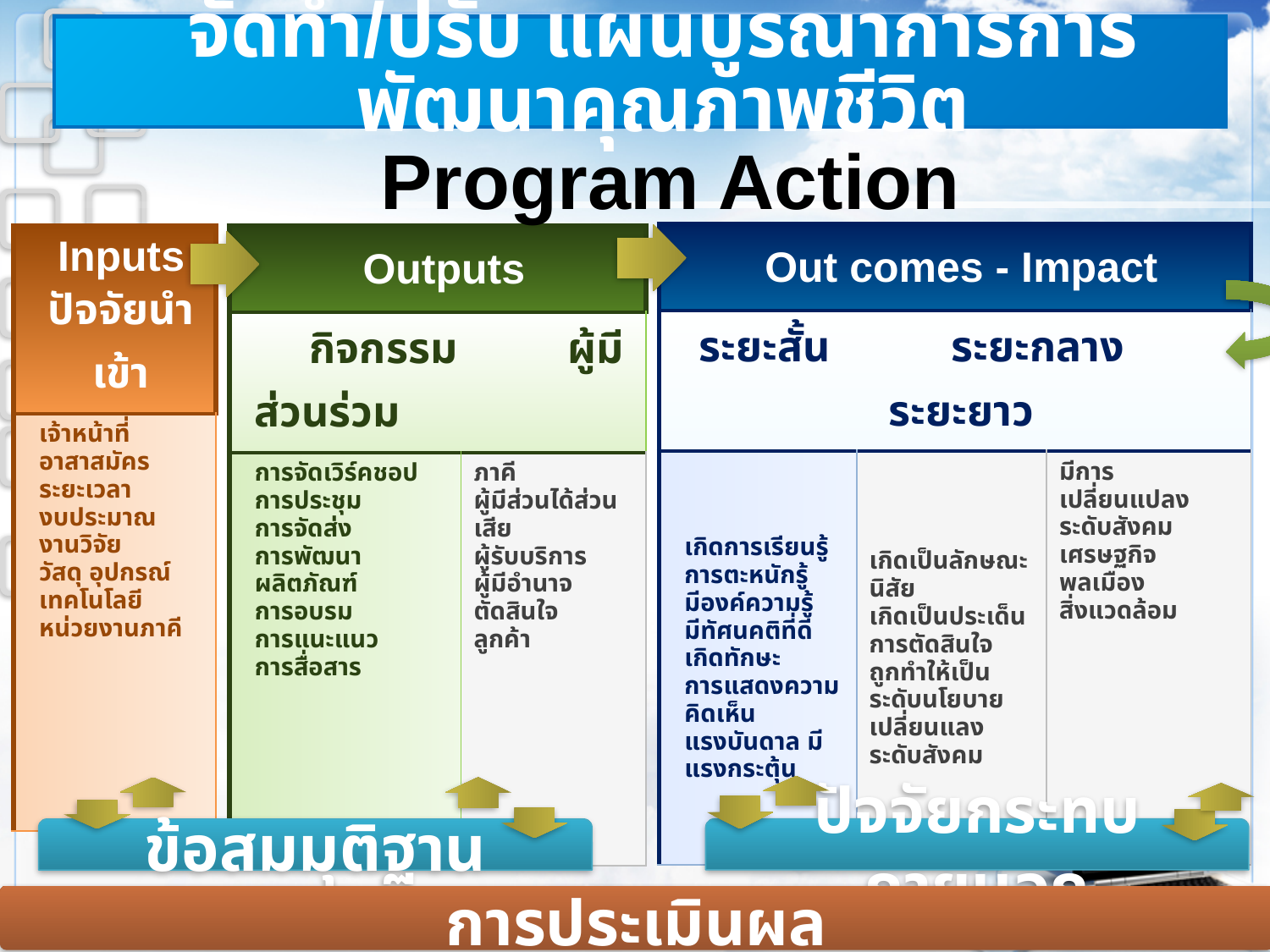

จัดทำ/ปรับ แผนบูรณาการการพัฒนาคุณภาพชีวิต

Program Action

| Out comes - Impact |  |  |
| --- | --- | --- |
| ระยะสั้น ระยะกลาง ระยะยาว |  |  |
| เกิดการเรียนรู้ การตะหนักรู้ มีองค์ความรู้ มีทัศนคติที่ดี เกิดทักษะ การแสดงความคิดเห็น แรงบันดาล มีแรงกระตุ้น | เกิดเป็นลักษณะนิสัย เกิดเป็นประเด็นการตัดสินใจ ถูกทำให้เป็นระดับนโยบาย เปลี่ยนแลงระดับสังคม | มีการเปลี่ยนแปลงระดับสังคม เศรษฐกิจ พลเมือง สิ่งแวดล้อม |
| Outputs |  |
| --- | --- |
| กิจกรรม ผู้มีส่วนร่วม |  |
| การจัดเวิร์คชอป การประชุม การจัดส่ง การพัฒนาผลิตภัณฑ์ การอบรม การแนะแนว การสื่อสาร | ภาคี ผู้มีส่วนได้ส่วนเสีย ผู้รับบริการ ผู้มีอำนาจตัดสินใจ ลูกค้า |
| Inputs ปัจจัยนำเข้า |
| --- |
| เจ้าหน้าที่ อาสาสมัคร ระยะเวลา งบประมาณ งานวิจัย วัสดุ อุปกรณ์ เทคโนโลยี หน่วยงานภาคี |

ปัจจัยกระทบภายนอก
ข้อสมมุติฐาน

การประเมินผล